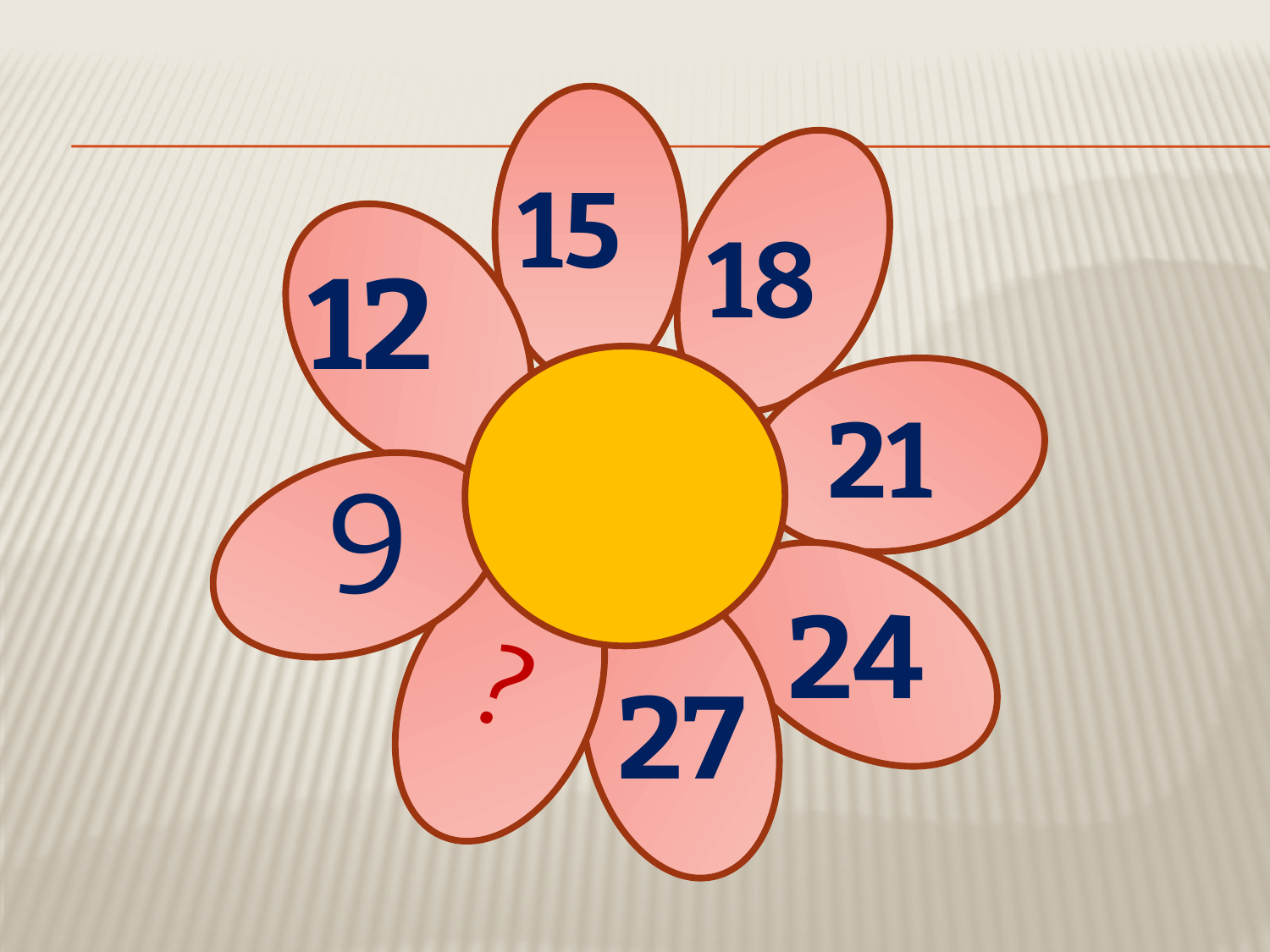

15

18
12

21

9

?

24

27